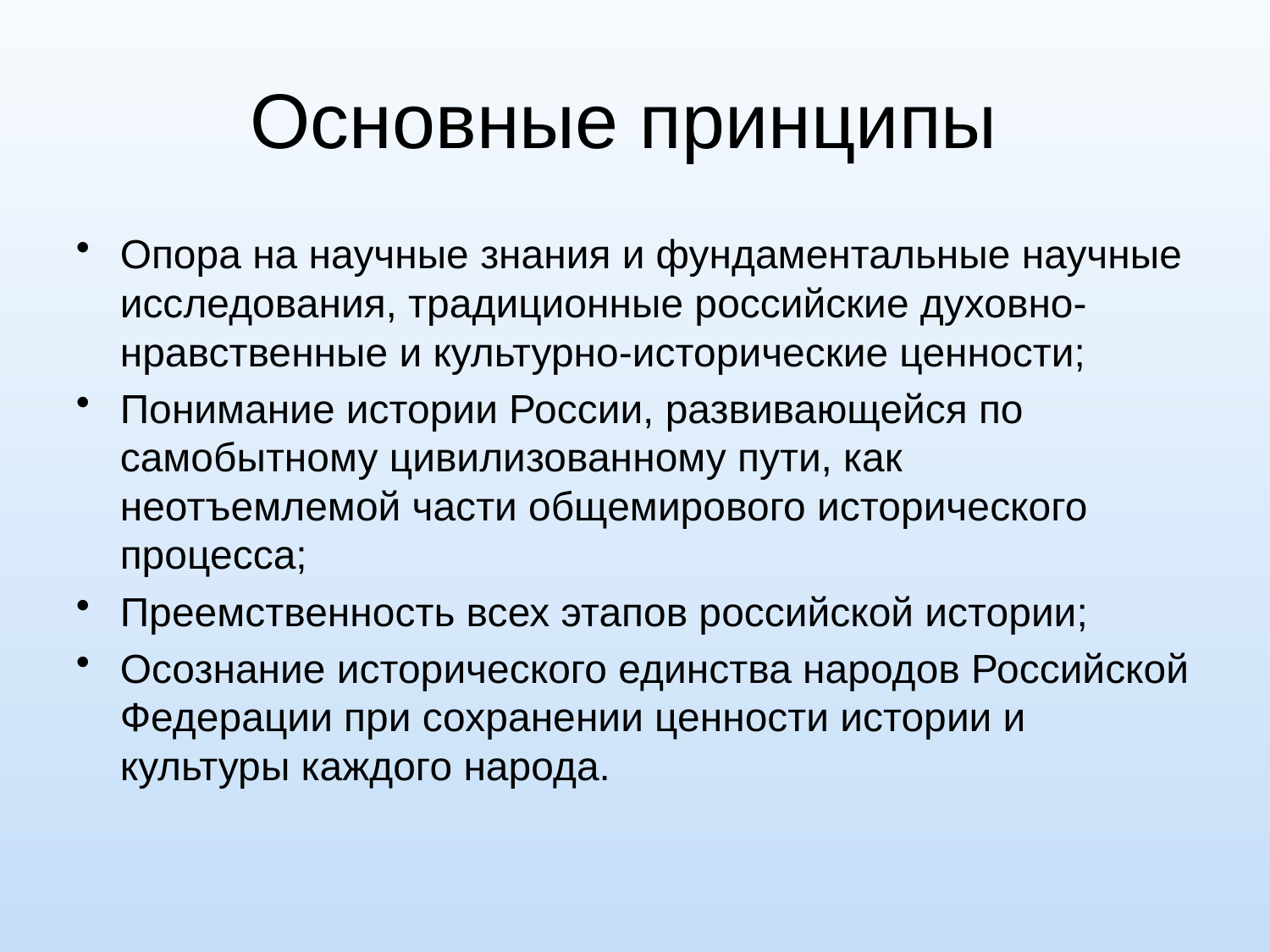

# Основные принципы
Опора на научные знания и фундаментальные научные исследования, традиционные российские духовно-нравственные и культурно-исторические ценности;
Понимание истории России, развивающейся по самобытному цивилизованному пути, как неотъемлемой части общемирового исторического процесса;
Преемственность всех этапов российской истории;
Осознание исторического единства народов Российской Федерации при сохранении ценности истории и культуры каждого народа.